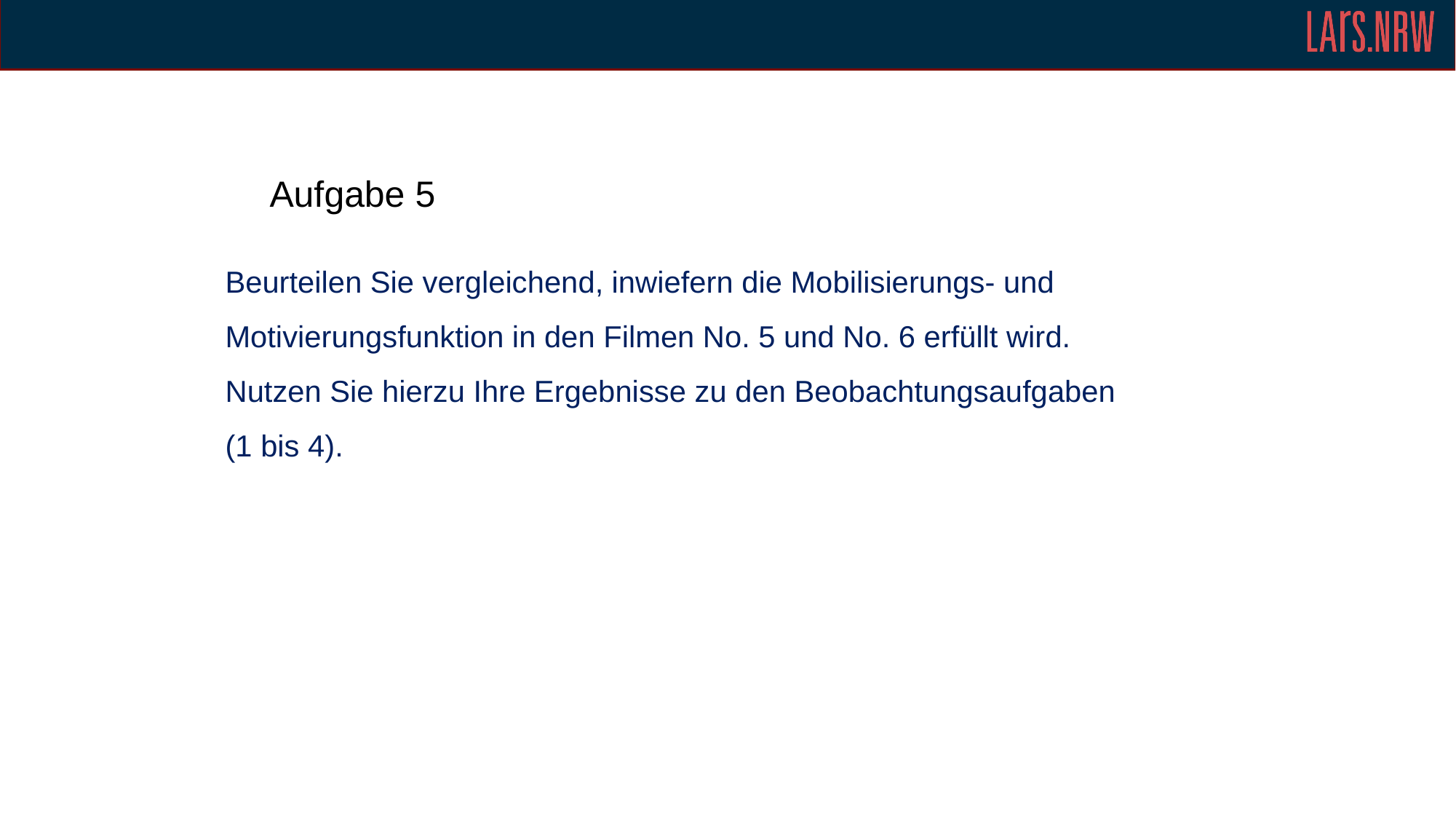

# Aufgabe 5
Beurteilen Sie vergleichend, inwiefern die Mobilisierungs- und Motivierungsfunktion in den Filmen No. 5 und No. 6 erfüllt wird. Nutzen Sie hierzu Ihre Ergebnisse zu den Beobachtungsaufgaben (1 bis 4).